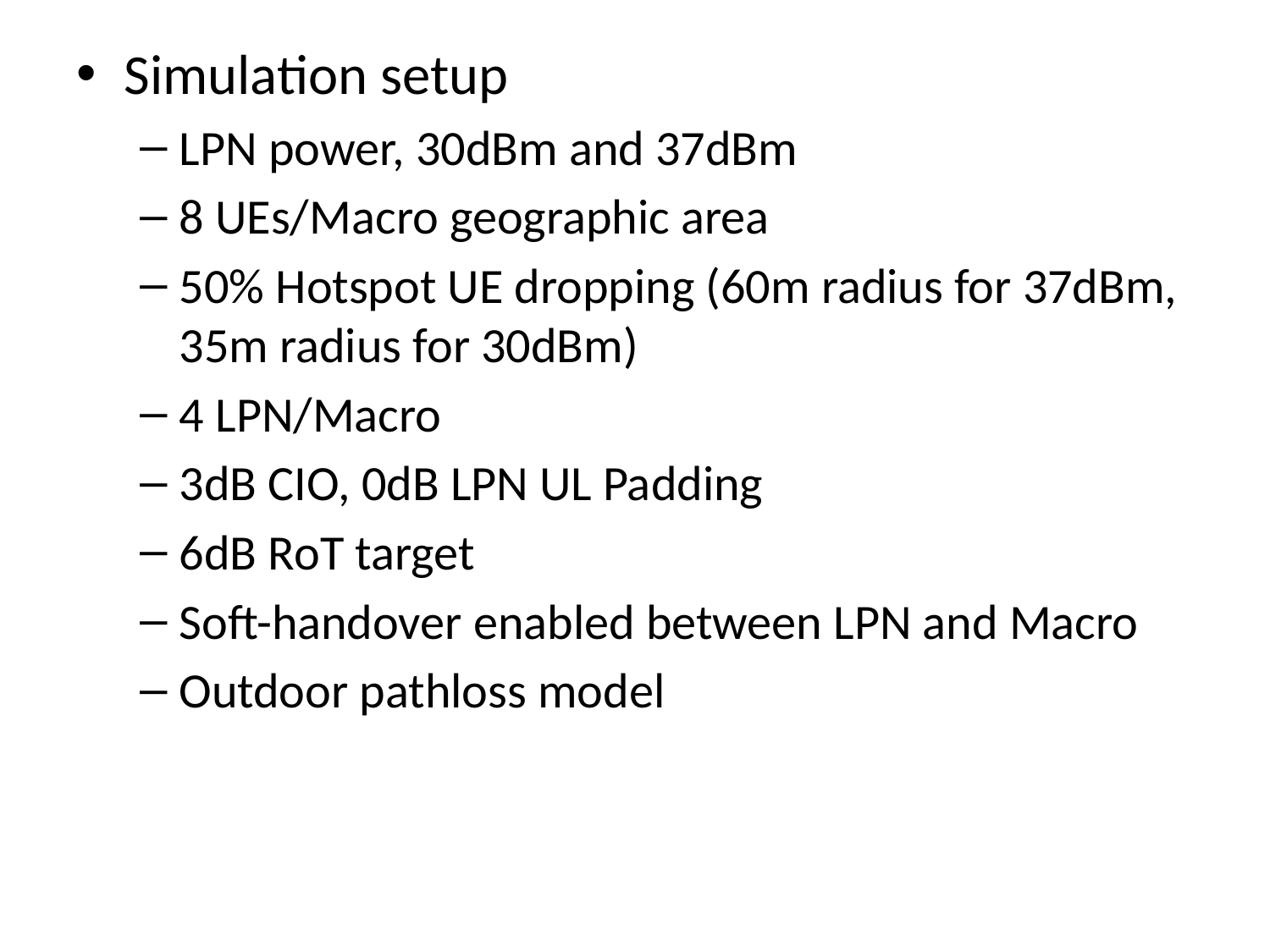

Simulation setup
LPN power, 30dBm and 37dBm
8 UEs/Macro geographic area
50% Hotspot UE dropping (60m radius for 37dBm, 35m radius for 30dBm)
4 LPN/Macro
3dB CIO, 0dB LPN UL Padding
6dB RoT target
Soft-handover enabled between LPN and Macro
Outdoor pathloss model